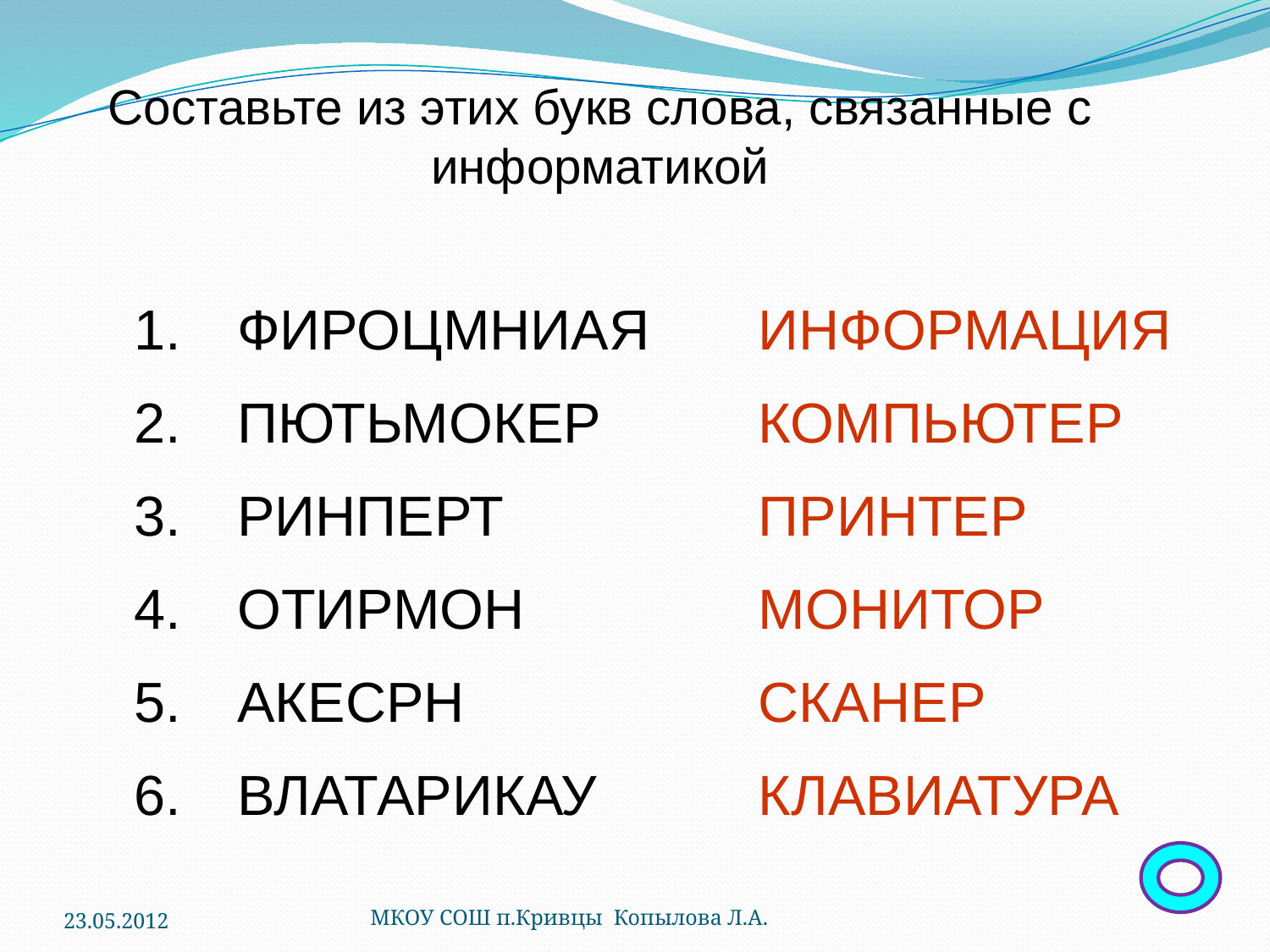

Составьте из этих букв слова, связанные с информатикой
ФИРОЦМНИАЯ

ПЮТЬМОКЕР

РИНПЕРТ

ОТИРМОН

АКЕСРН

ВЛАТАРИКАУ
ИНФОРМАЦИЯ

КОМПЬЮТЕР

ПРИНТЕР

МОНИТОР

СКАНЕР

КЛАВИАТУРА

23.05.2012
МКОУ СОШ п.Кривцы  Копылова Л.А.